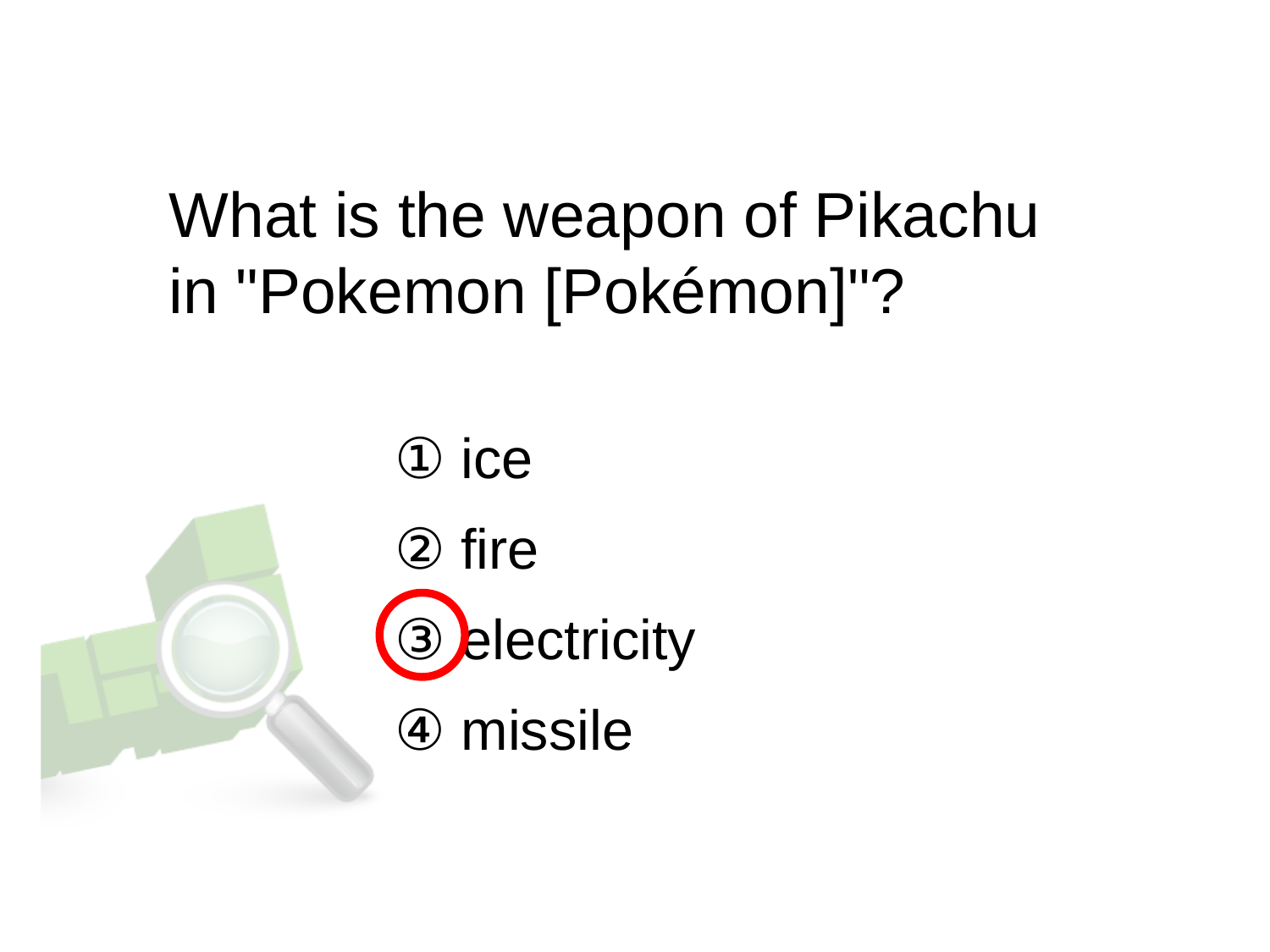

# What is the weapon of Pikachu in "Pokemon [Pokémon]"?
① ice
② fire
③ electricity
④ missile